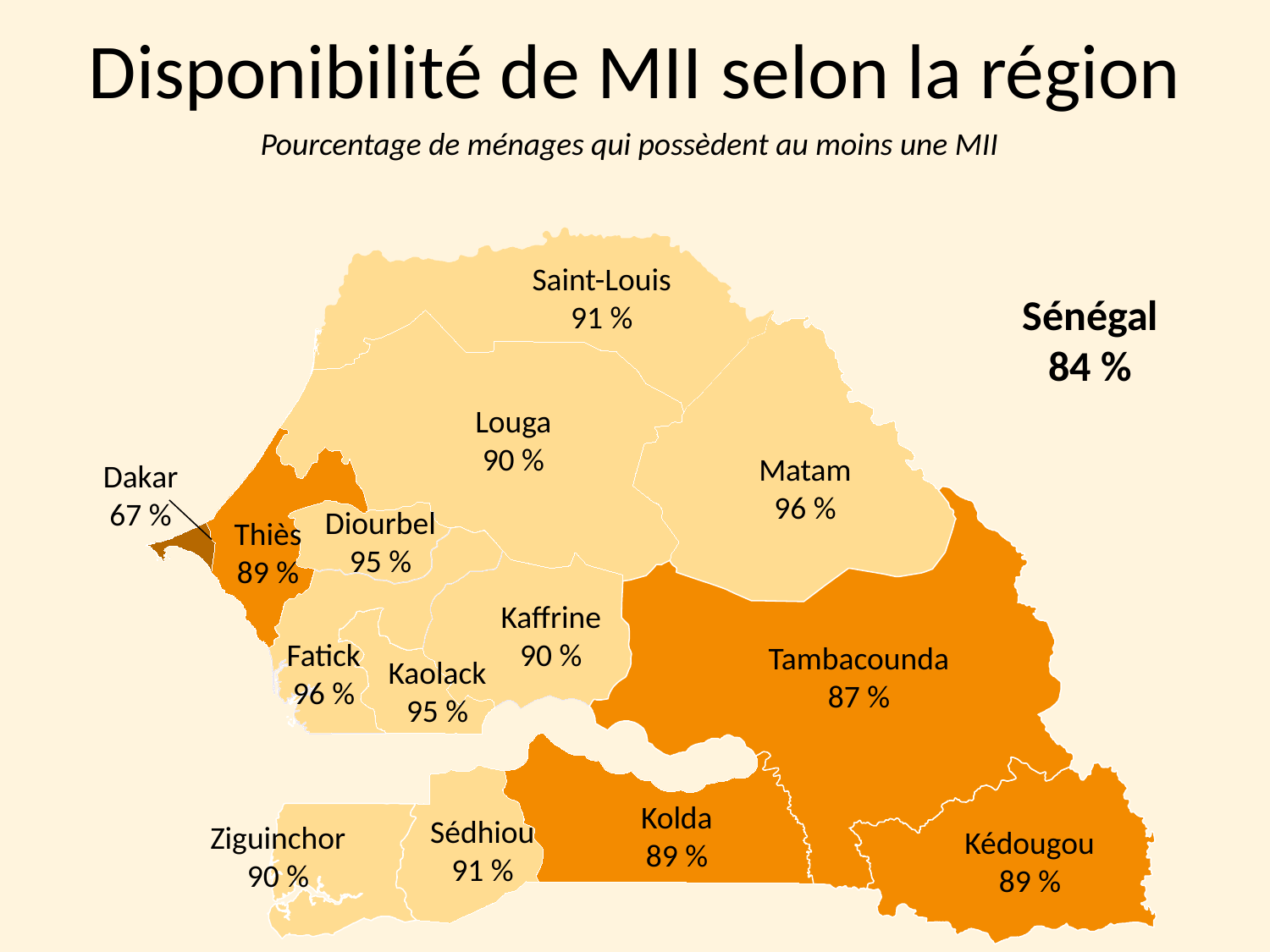

Disponibilité de MII selon la région
Pourcentage de ménages qui possèdent au moins une MII

Saint-Louis
91 %
Sénégal
84 %
Louga
90 %
Matam
96 %
Dakar
67 %
Diourbel
95 %
Thiès
89 %
Kaffrine
90 %
Fatick
96 %
Tambacounda
87 %
Kaolack
95 %
Kolda
89 %
Sédhiou
91 %
Ziguinchor
90 %
Kédougou
89 %